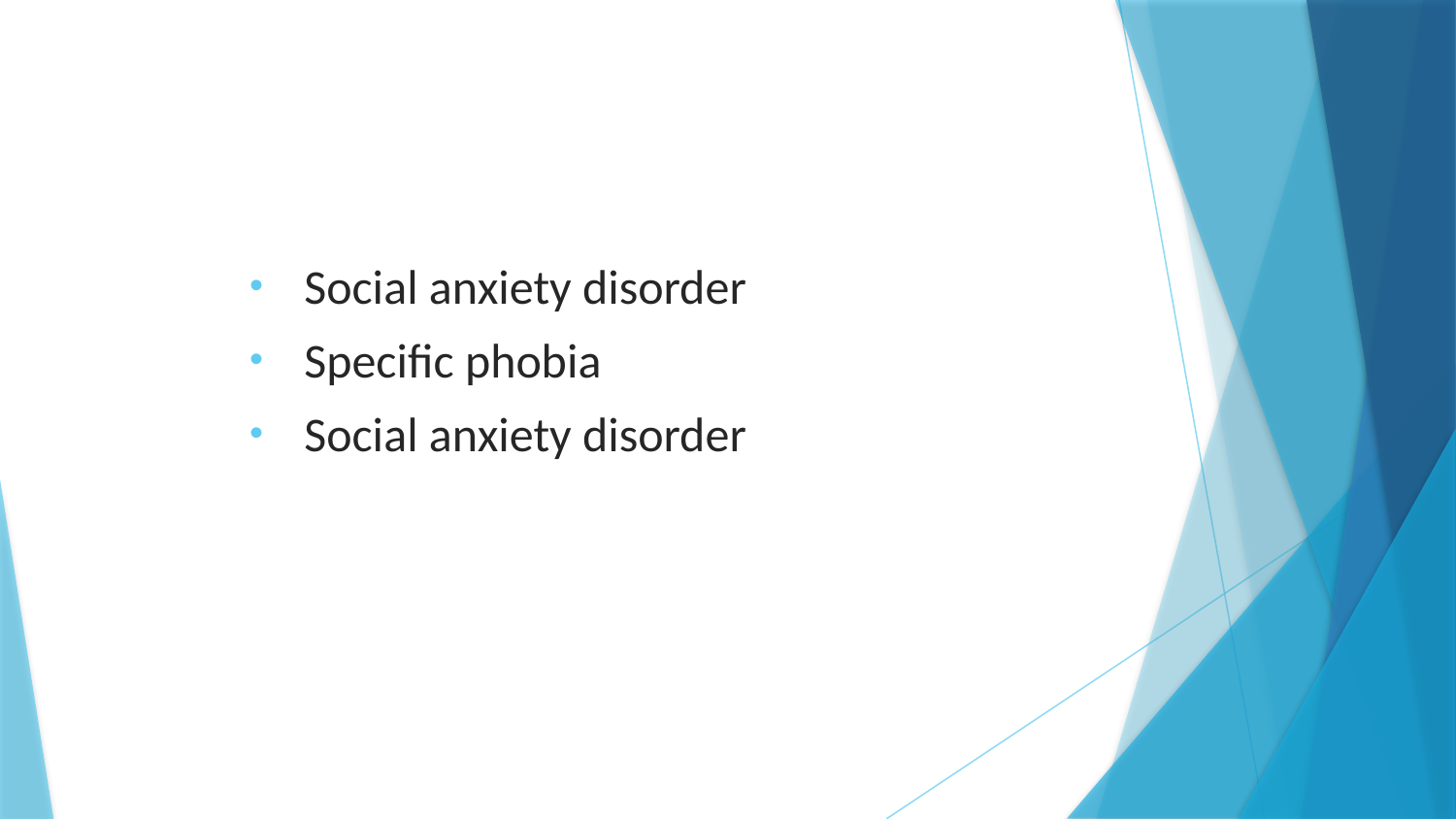

Social anxiety disorder
Specific phobia
Social anxiety disorder